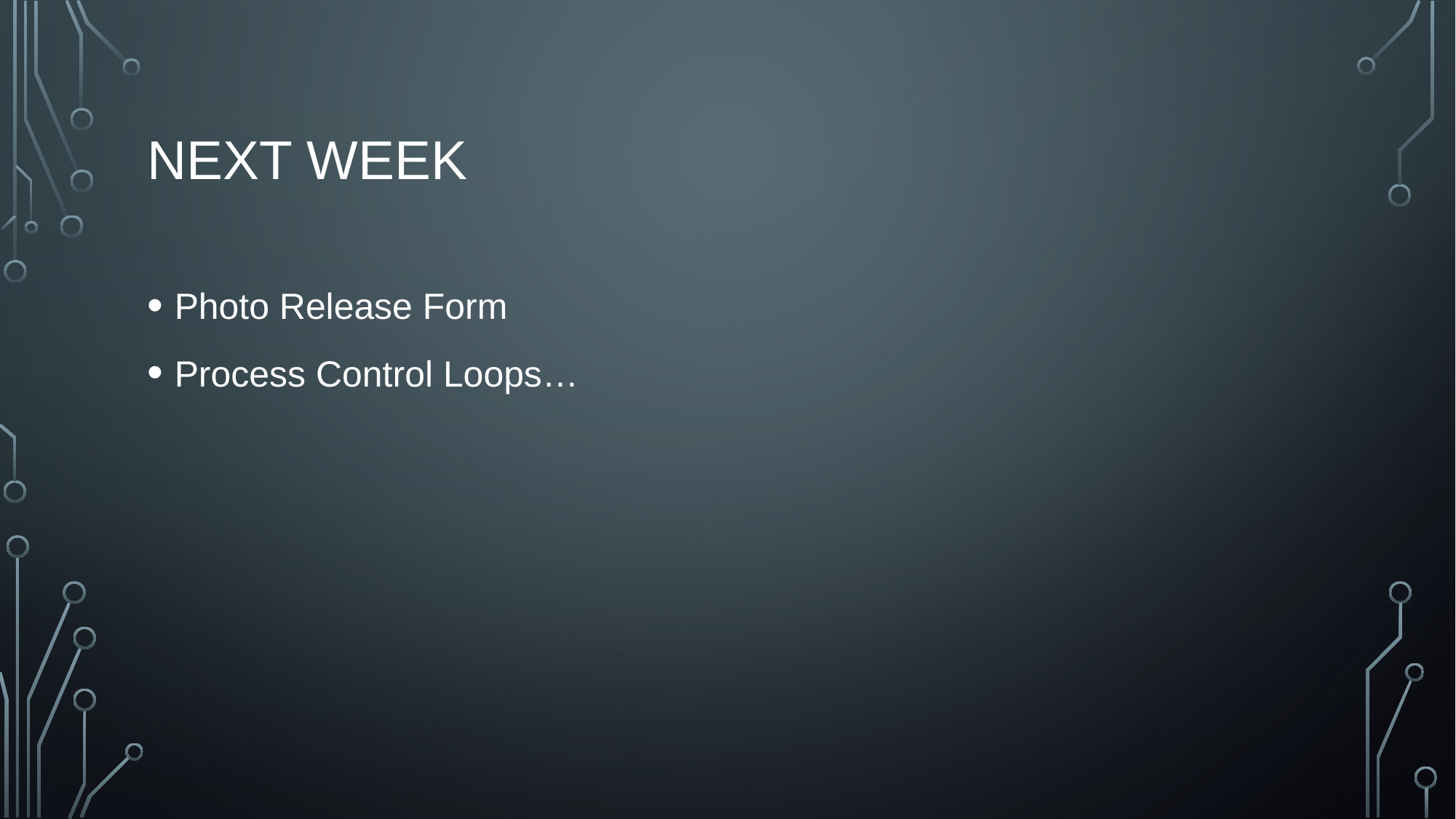

# Next week
Photo Release Form
Process Control Loops…